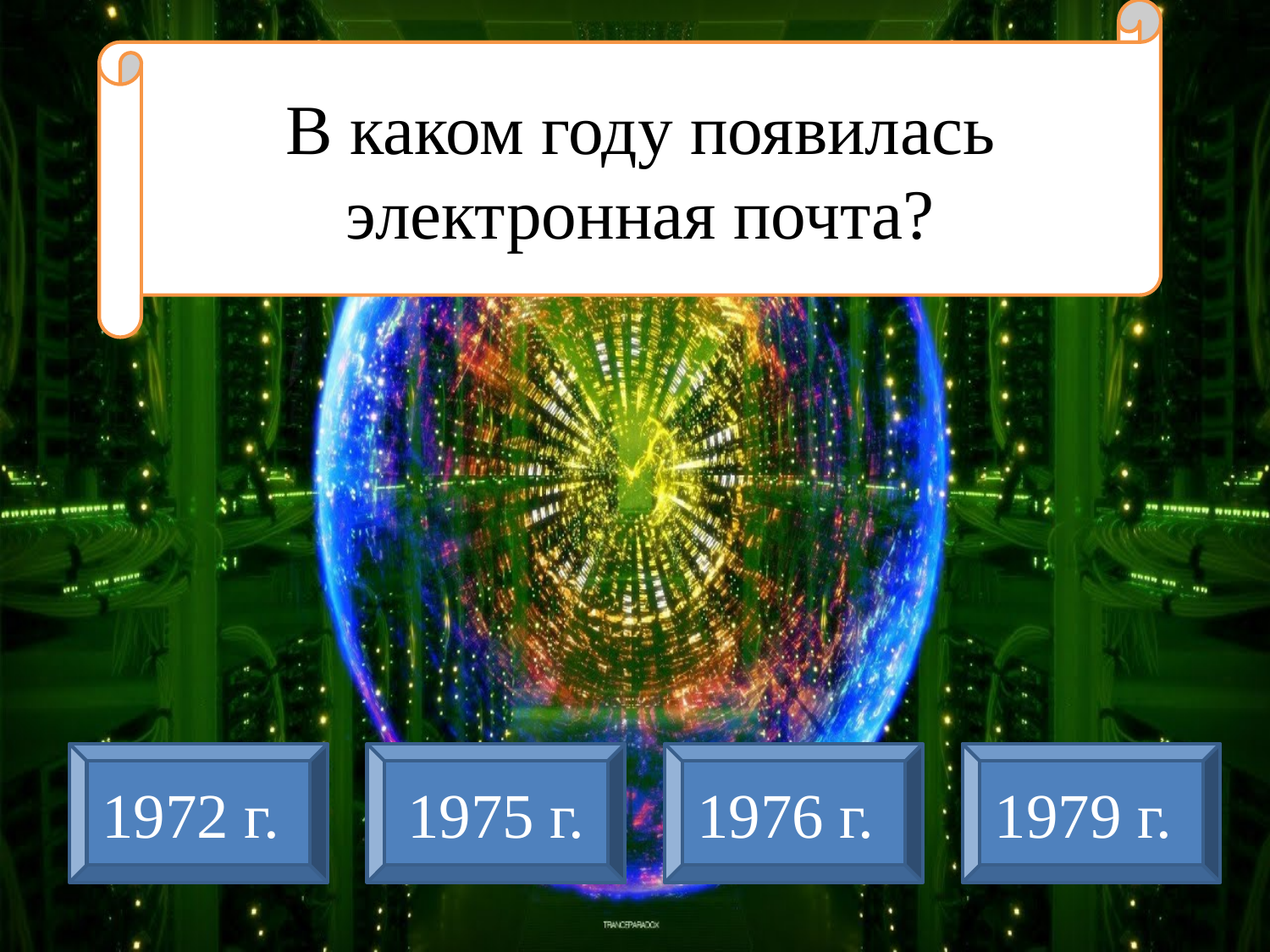

В каком году появилась электронная почта?
1972 г.
1975 г.
1976 г.
1979 г.